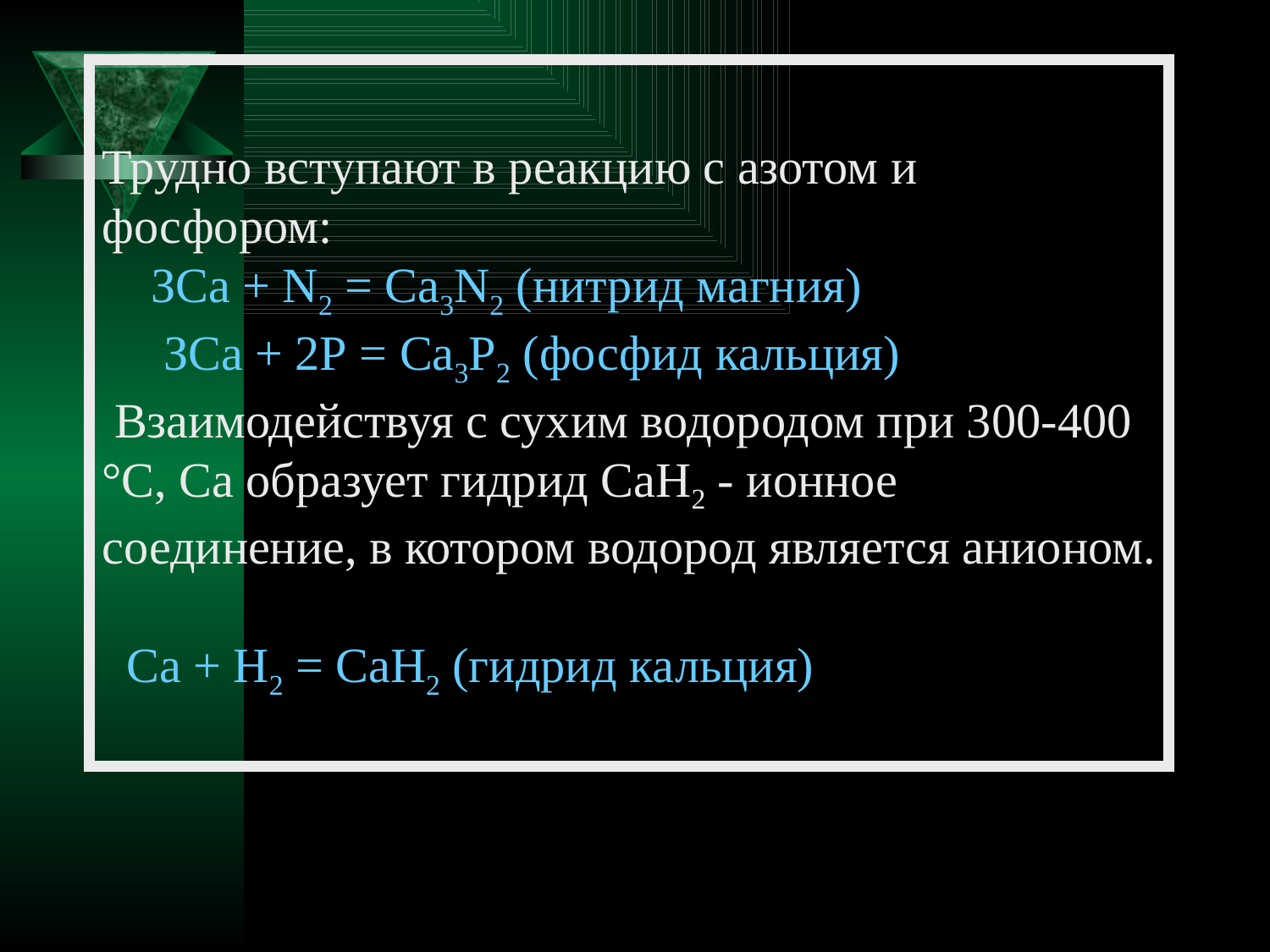

Трудно вступают в реакцию с азотом и фосфором:
    ЗСа + N2 = Са3N2 (нитрид магния)
     ЗСа + 2Р = Са3Р2 (фосфид кальция)
 Взаимодействуя с сухим водородом при 300-400 °C, Ca образует гидрид CaH2 - ионное соединение, в котором водород является анионом.
  Са + Н2 = СаН2 (гидрид кальция)